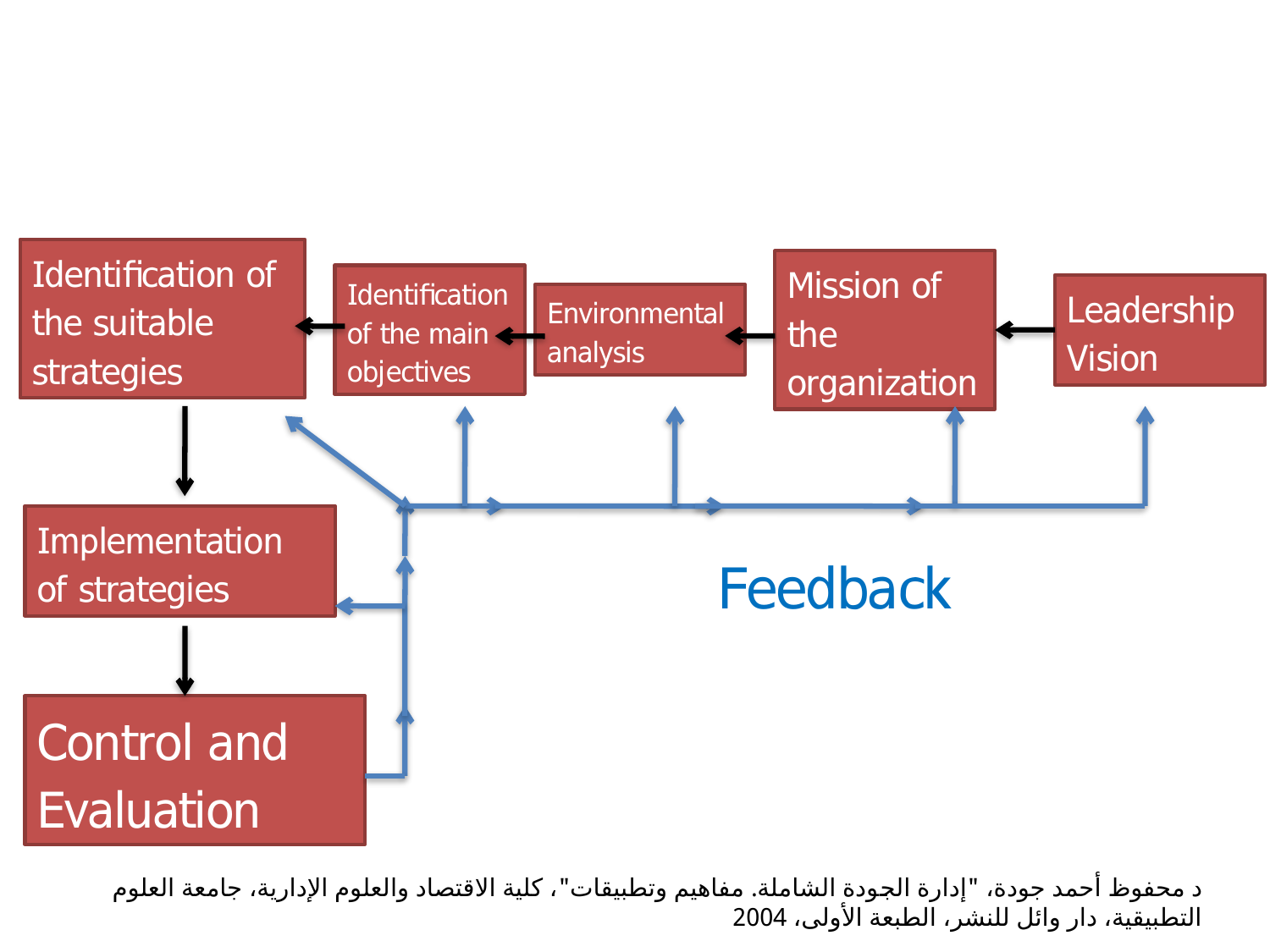

Identification of the suitable strategies
Mission of the organization
Identification of the main objectives
Leadership Vision
Environmental analysis
Implementation of strategies
Feedback
Control and Evaluation
د محفوظ أحمد جودة، "إدارة الجودة الشاملة. مفاهيم وتطبيقات"، كلية الاقتصاد والعلوم الإدارية، جامعة العلوم التطبيقية، دار وائل للنشر، الطبعة الأولى، 2004
5